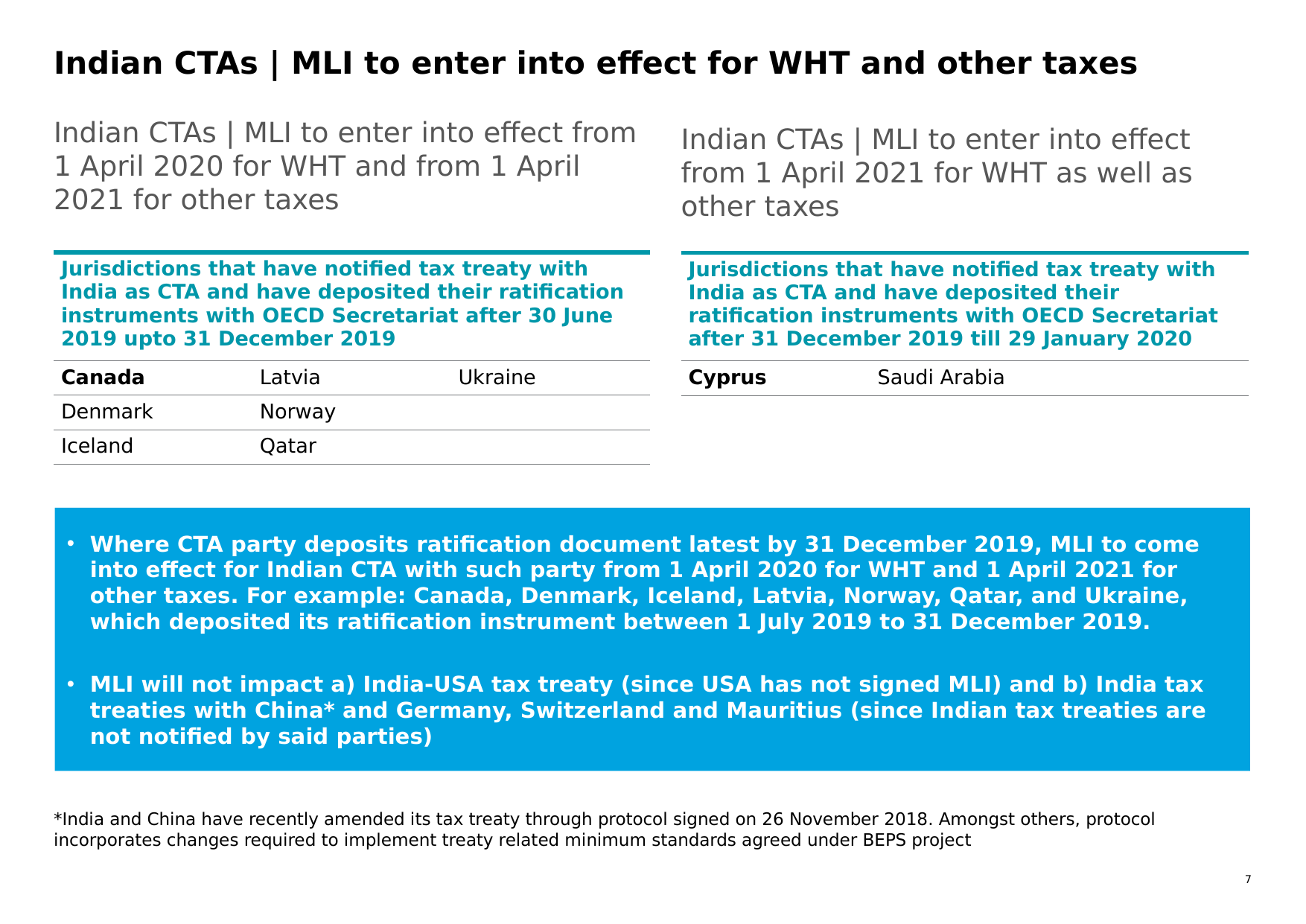

# Indian CTAs | MLI to enter into effect for WHT and other taxes
Indian CTAs | MLI to enter into effect from 1 April 2020 for WHT and from 1 April 2021 for other taxes
Indian CTAs | MLI to enter into effect from 1 April 2021 for WHT as well as other taxes
| Jurisdictions that have notified tax treaty with India as CTA and have deposited their ratification instruments with OECD Secretariat after 30 June 2019 upto 31 December 2019 |  |  |
| --- | --- | --- |
| Canada | Latvia | Ukraine |
| Denmark | Norway |  |
| Iceland | Qatar |  |
| Jurisdictions that have notified tax treaty with India as CTA and have deposited their ratification instruments with OECD Secretariat after 31 December 2019 till 29 January 2020 |  |  |
| --- | --- | --- |
| Cyprus | Saudi Arabia |  |
Where CTA party deposits ratification document latest by 31 December 2019, MLI to come into effect for Indian CTA with such party from 1 April 2020 for WHT and 1 April 2021 for other taxes. For example: Canada, Denmark, Iceland, Latvia, Norway, Qatar, and Ukraine, which deposited its ratification instrument between 1 July 2019 to 31 December 2019.

MLI will not impact a) India-USA tax treaty (since USA has not signed MLI) and b) India tax treaties with China* and Germany, Switzerland and Mauritius (since Indian tax treaties are not notified by said parties)
*India and China have recently amended its tax treaty through protocol signed on 26 November 2018. Amongst others, protocol incorporates changes required to implement treaty related minimum standards agreed under BEPS project